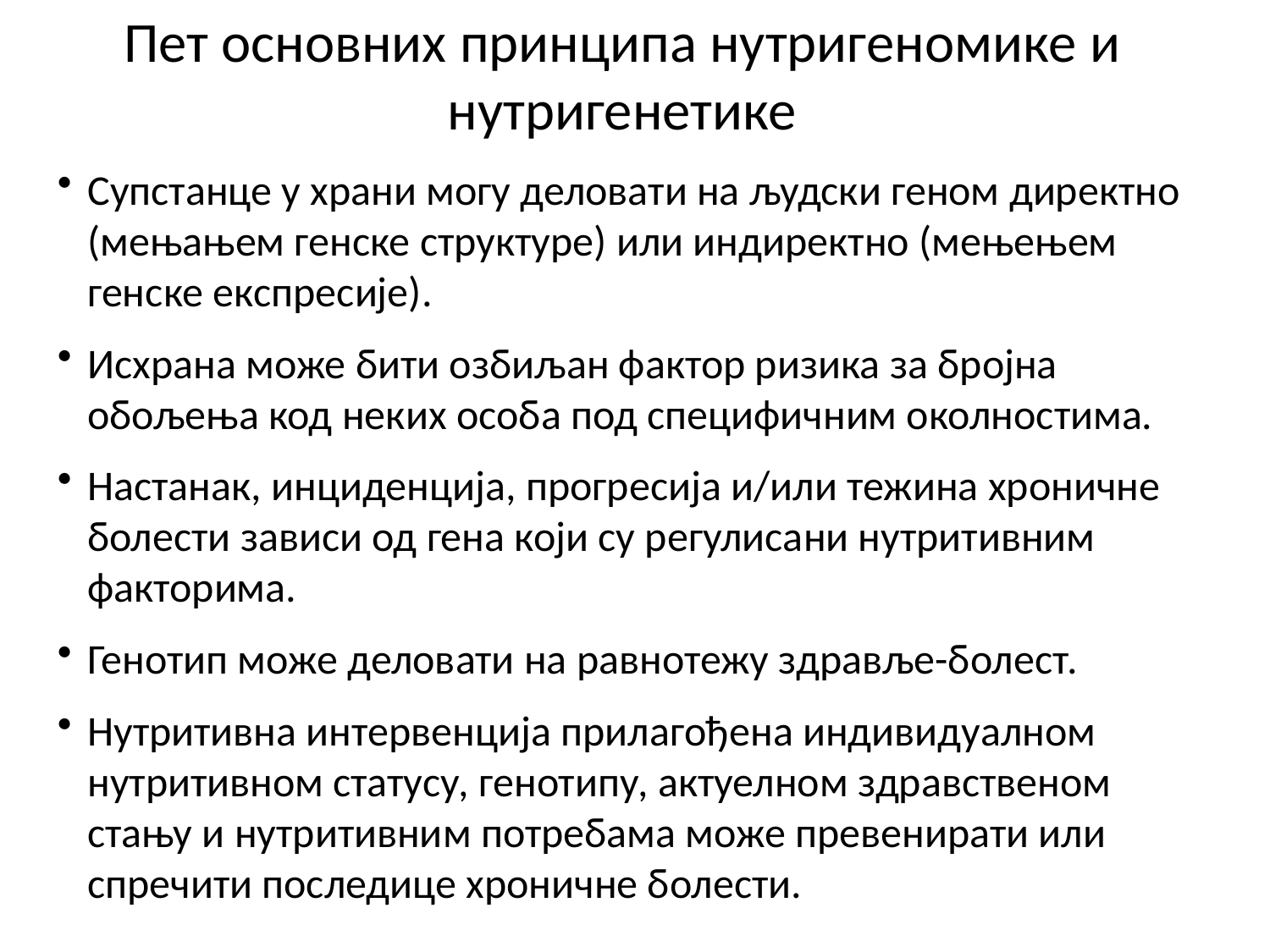

Пет основних принципа нутригеномике и нутригенетике
Супстанце у храни могу деловати на људски геном директно (мењањем генске структуре) или индиректно (мењењем генске експресије).
Исхрана може бити озбиљан фактор ризика за бројна обољења код неких особа под специфичним околностима.
Настанак, инциденција, прогресија и/или тежина хроничне болести зависи од гена који су регулисани нутритивним факторима.
Генотип може деловати на равнотежу здравље-болест.
Нутритивна интервенција прилагођена индивидуалном нутритивном статусу, генотипу, актуелном здравственом стању и нутритивним потребама може превенирати или спречити последице хроничне болести.